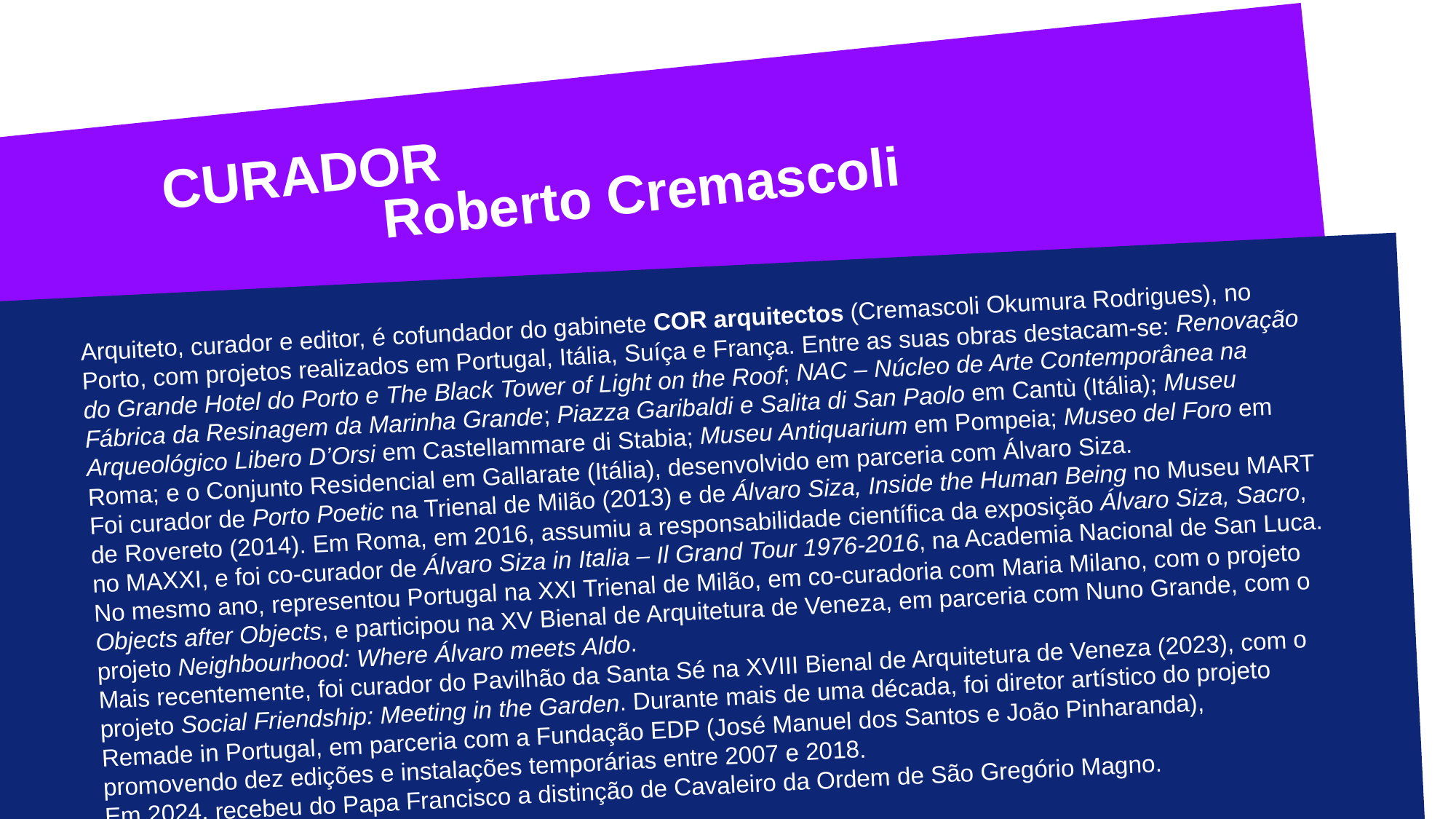

Roberto Cremascoli
CURADOR

Arquiteto, curador e editor, é cofundador do gabinete COR arquitectos (Cremascoli Okumura Rodrigues), no Porto, com projetos realizados em Portugal, Itália, Suíça e França. Entre as suas obras destacam-se: Renovação do Grande Hotel do Porto e The Black Tower of Light on the Roof; NAC – Núcleo de Arte Contemporânea na Fábrica da Resinagem da Marinha Grande; Piazza Garibaldi e Salita di San Paolo em Cantù (Itália); Museu Arqueológico Libero D’Orsi em Castellammare di Stabia; Museu Antiquarium em Pompeia; Museo del Foro em Roma; e o Conjunto Residencial em Gallarate (Itália), desenvolvido em parceria com Álvaro Siza.
Foi curador de Porto Poetic na Trienal de Milão (2013) e de Álvaro Siza, Inside the Human Being no Museu MART de Rovereto (2014). Em Roma, em 2016, assumiu a responsabilidade científica da exposição Álvaro Siza, Sacro, no MAXXI, e foi co-curador de Álvaro Siza in Italia – Il Grand Tour 1976-2016, na Academia Nacional de San Luca. No mesmo ano, representou Portugal na XXI Trienal de Milão, em co-curadoria com Maria Milano, com o projeto Objects after Objects, e participou na XV Bienal de Arquitetura de Veneza, em parceria com Nuno Grande, com o projeto Neighbourhood: Where Álvaro meets Aldo.
Mais recentemente, foi curador do Pavilhão da Santa Sé na XVIII Bienal de Arquitetura de Veneza (2023), com o projeto Social Friendship: Meeting in the Garden. Durante mais de uma década, foi diretor artístico do projeto Remade in Portugal, em parceria com a Fundação EDP (José Manuel dos Santos e João Pinharanda), promovendo dez edições e instalações temporárias entre 2007 e 2018.
Em 2024, recebeu do Papa Francisco a distinção de Cavaleiro da Ordem de São Gregório Magno.